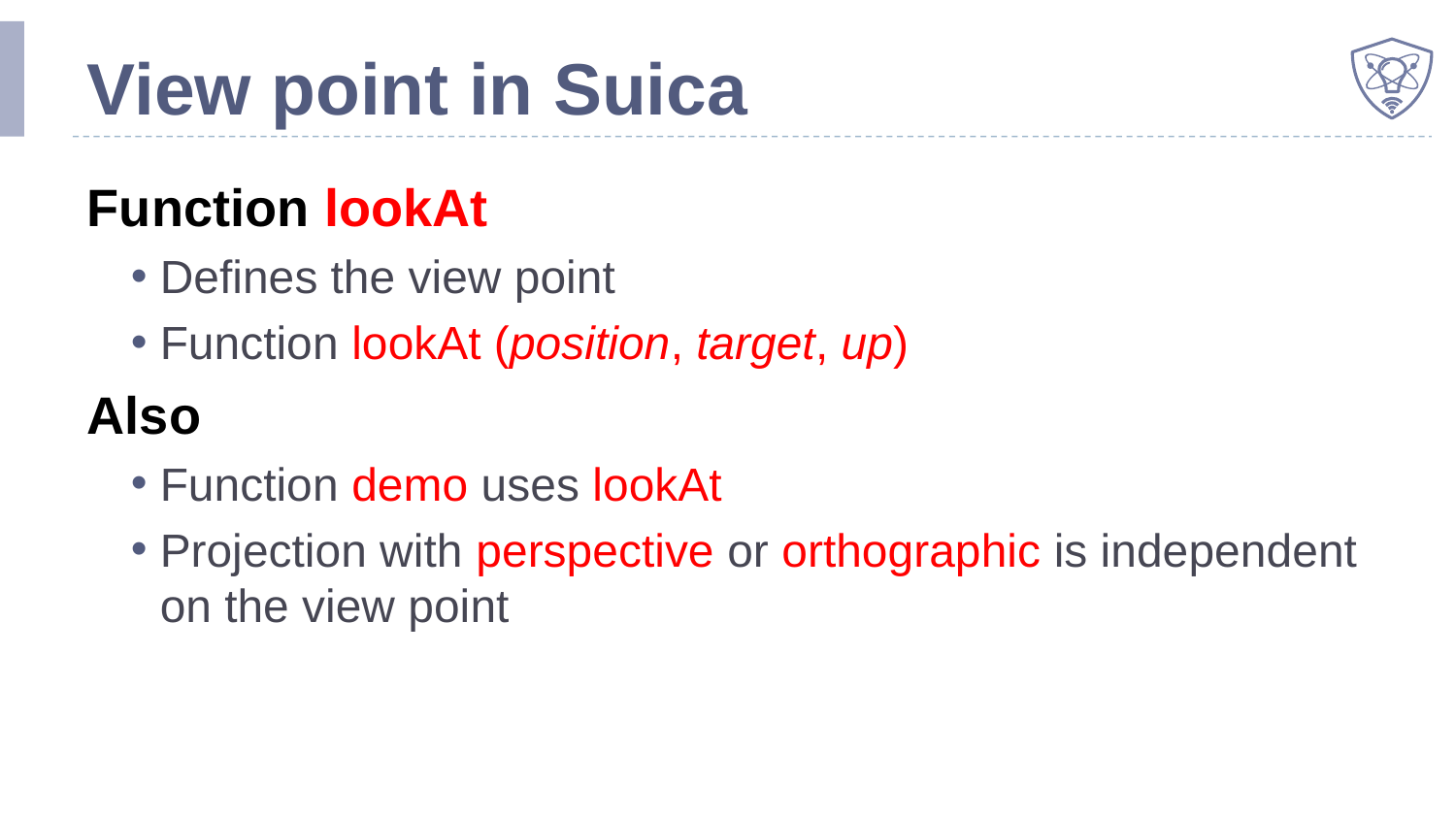

# View point in Suica
Function lookAt
Defines the view point
Function lookAt (position, target, up)
Also
Function demo uses lookAt
Projection with perspective or orthographic is independent on the view point